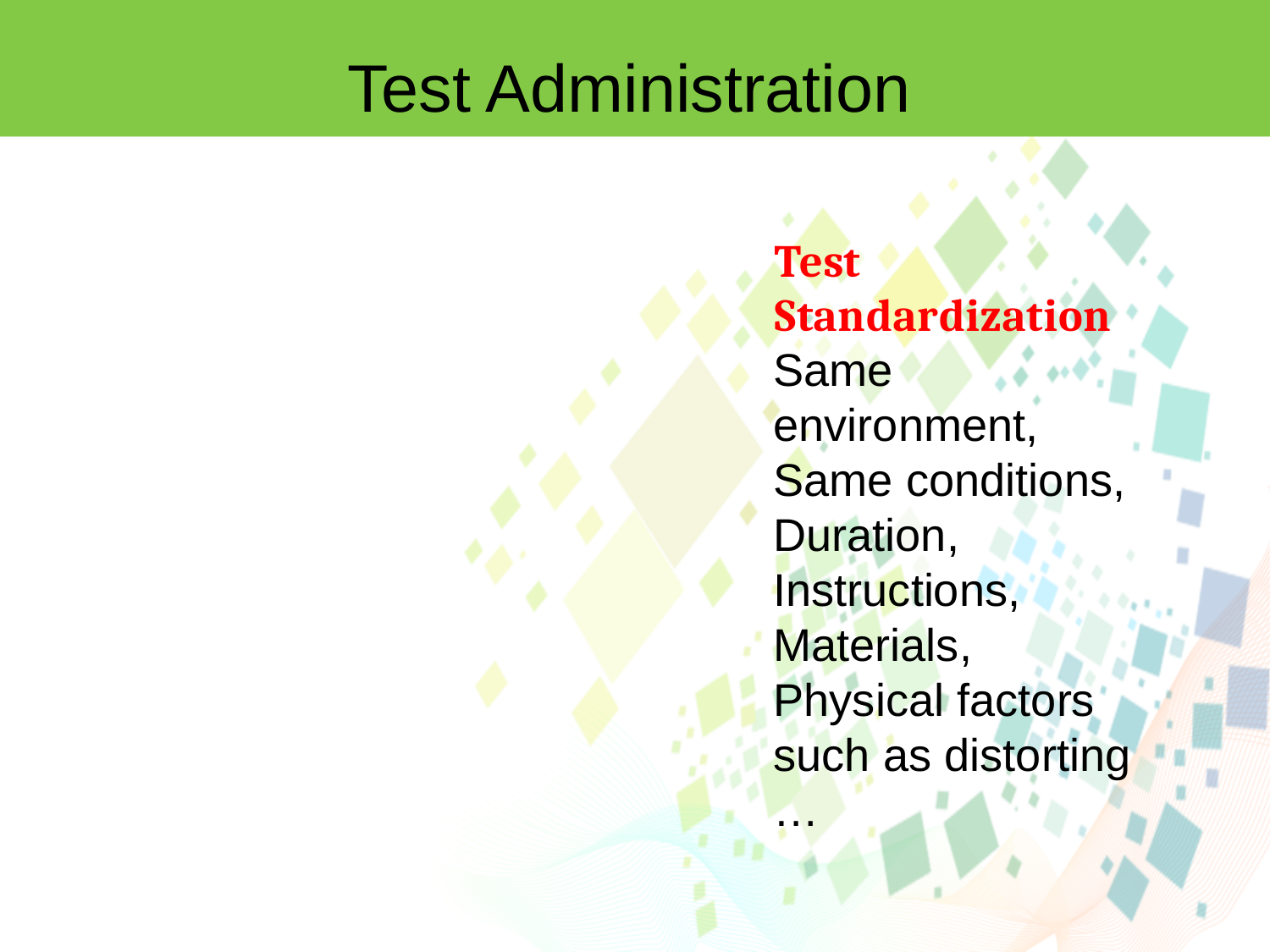

Test Administration
Test Standardization
Same environment, Same conditions, Duration, Instructions, Materials, Physical factors such as distorting …